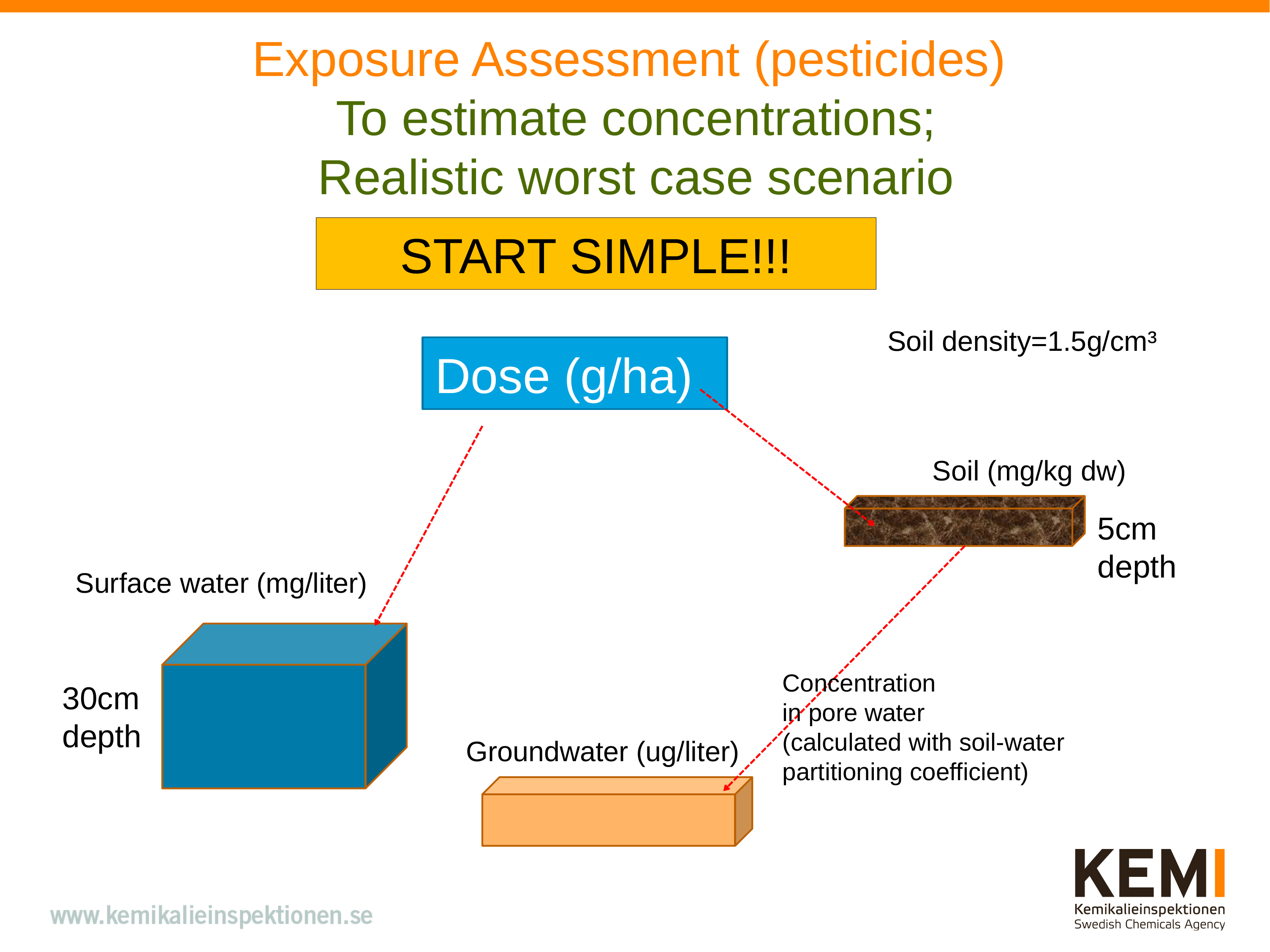

# Exposure Assessment (pesticides) To estimate concentrations; Realistic worst case scenario
START SIMPLE!!!
Soil density=1.5g/cm³
Dose (g/ha)
Soil (mg/kg dw)

5cm depth
Surface water (mg/liter)

Concentration
in pore water
(calculated with soil-water partitioning coefficient)
30cm
depth
Groundwater (ug/liter)